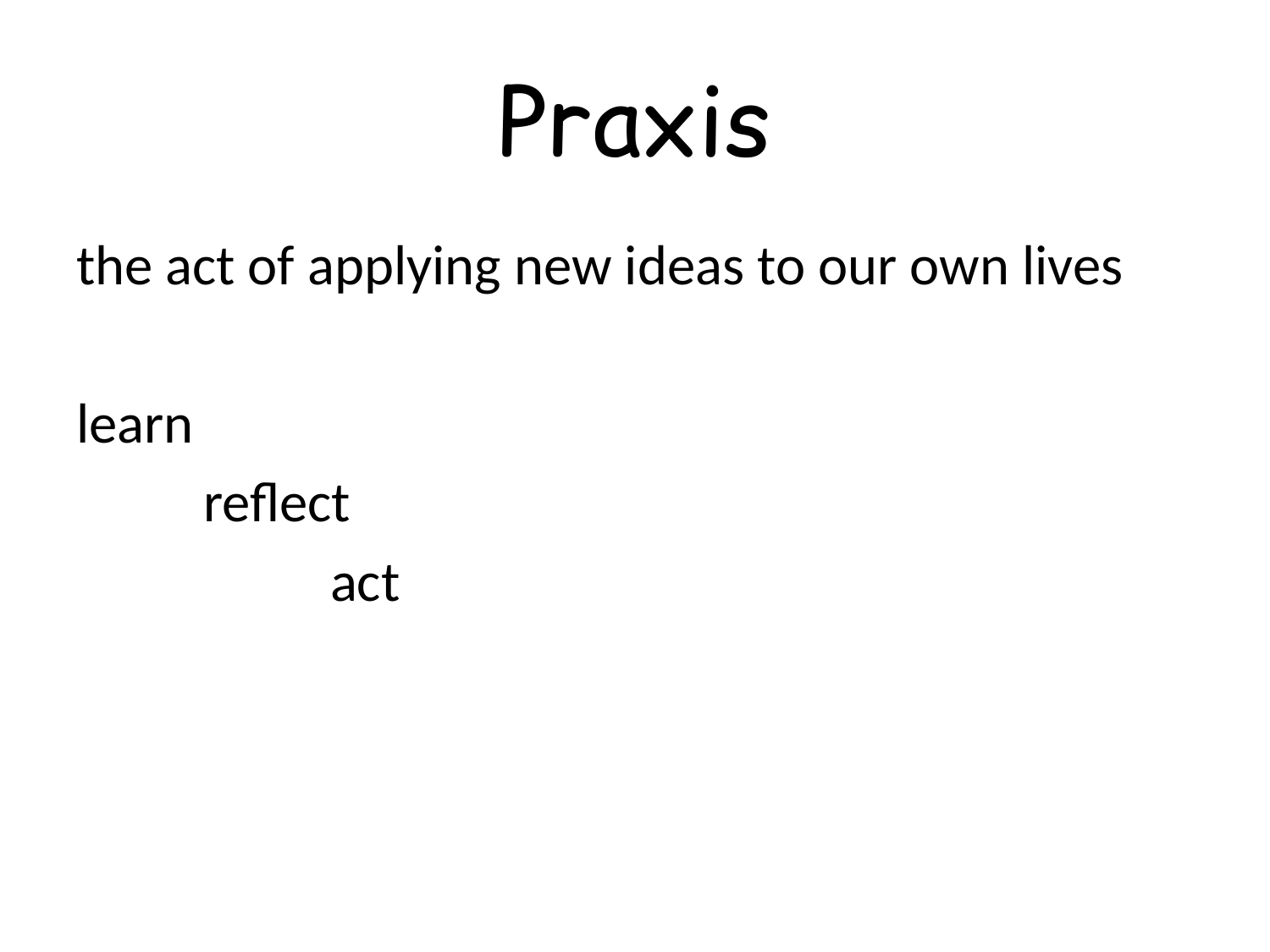

# Praxis
the act of applying new ideas to our own lives

learn
	reflect
		act